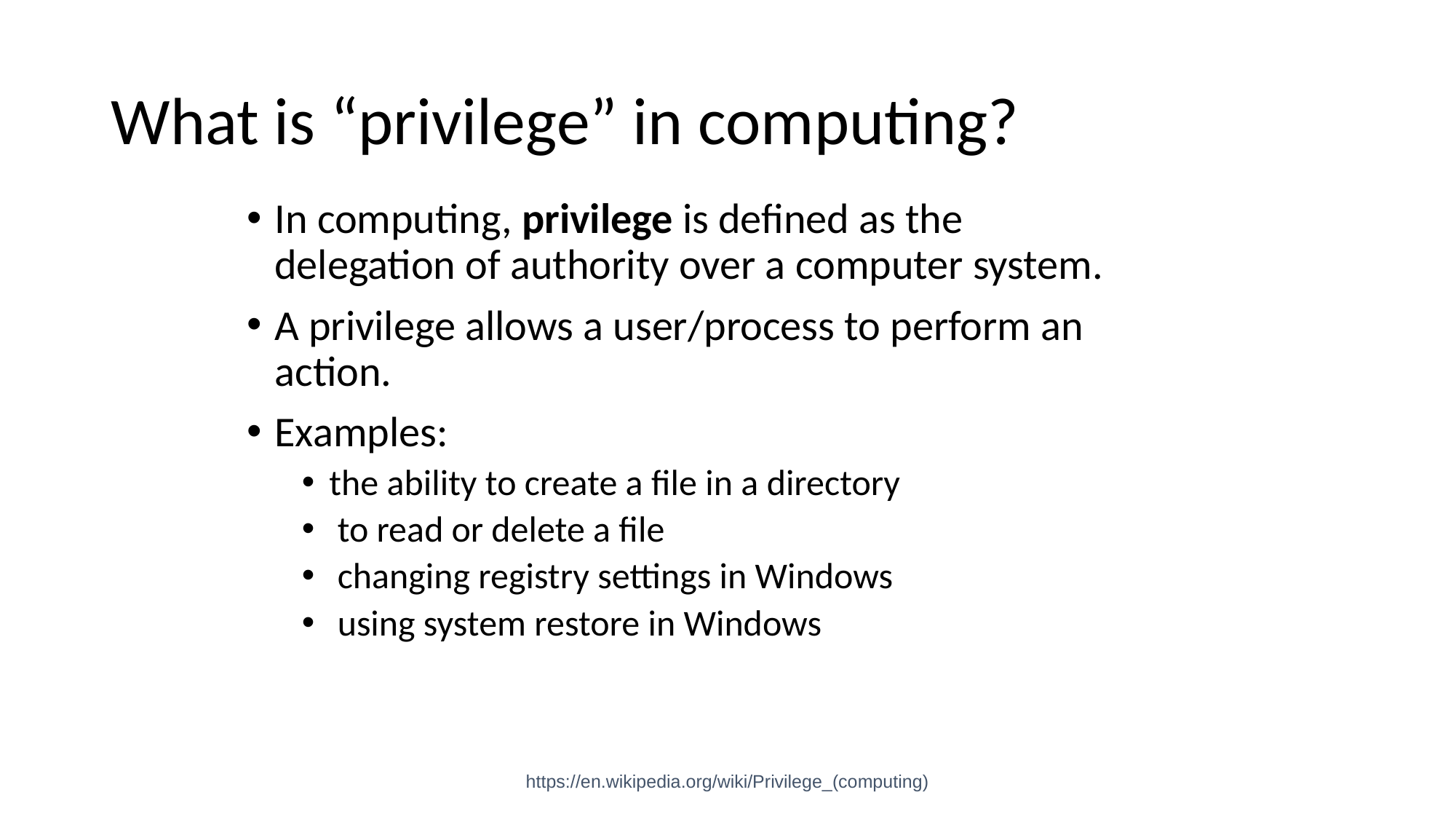

# What is “privilege” in computing?
In computing, privilege is defined as the delegation of authority over a computer system.
A privilege allows a user/process to perform an action.
Examples:
the ability to create a file in a directory
 to read or delete a file
 changing registry settings in Windows
 using system restore in Windows
https://en.wikipedia.org/wiki/Privilege_(computing)